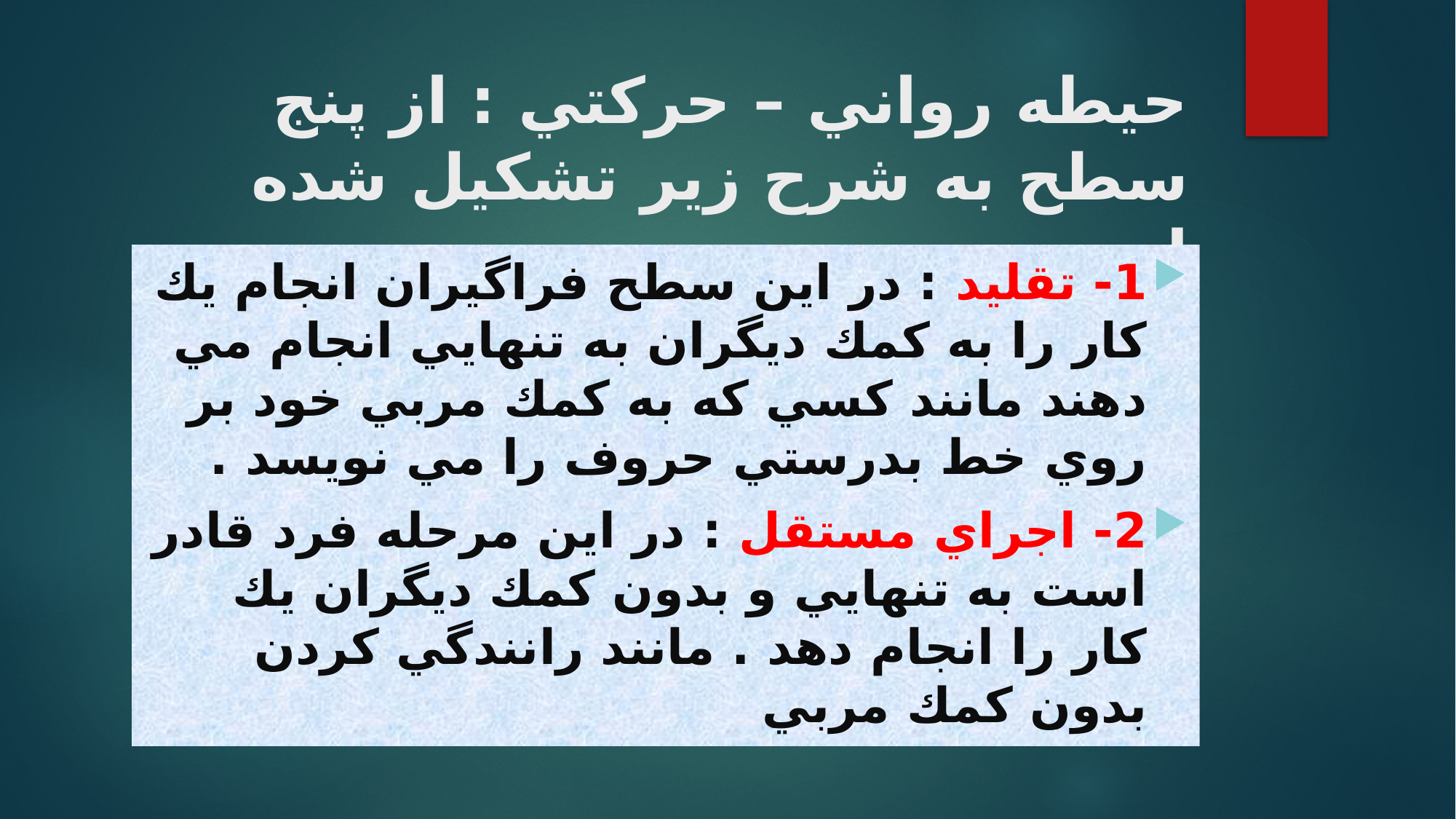

# حيطه رواني – حركتي : از پنج سطح به شرح زير تشكيل شده است .
1- تقليد : در اين سطح فراگيران انجام يك كار را به كمك ديگران به تنهايي انجام مي دهند مانند كسي كه به كمك مربي خود بر روي خط بدرستي حروف را مي نويسد .
2- اجراي مستقل : در اين مرحله فرد قادر است به تنهايي و بدون كمك ديگران يك كار را انجام دهد . مانند رانندگي كردن بدون كمك مربي